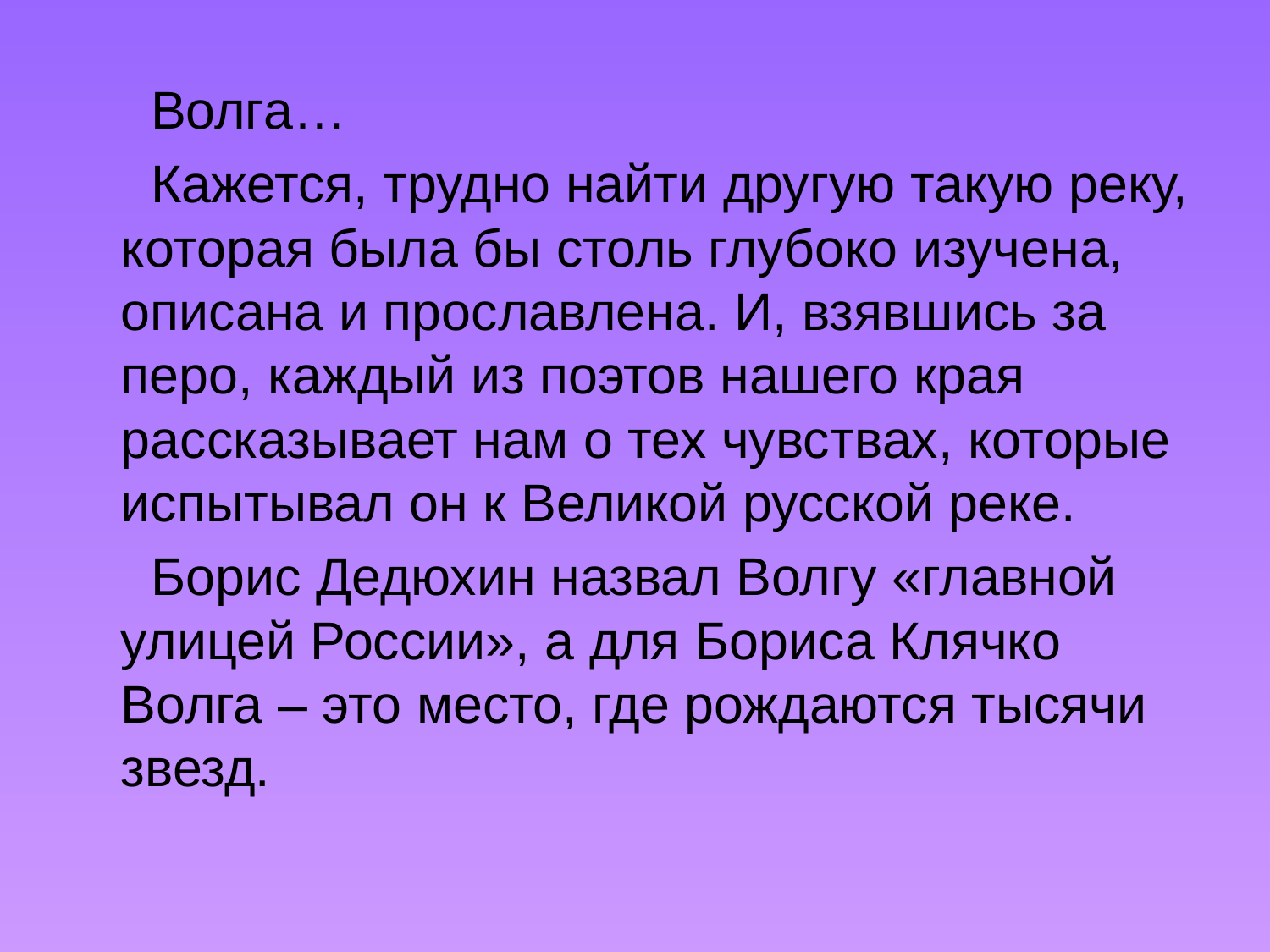

Волга…
Кажется, трудно найти другую такую реку, которая была бы столь глубоко изучена, описана и прославлена. И, взявшись за перо, каждый из поэтов нашего края рассказывает нам о тех чувствах, которые испытывал он к Великой русской реке.
Борис Дедюхин назвал Волгу «главной улицей России», а для Бориса Клячко Волга – это место, где рождаются тысячи звезд.